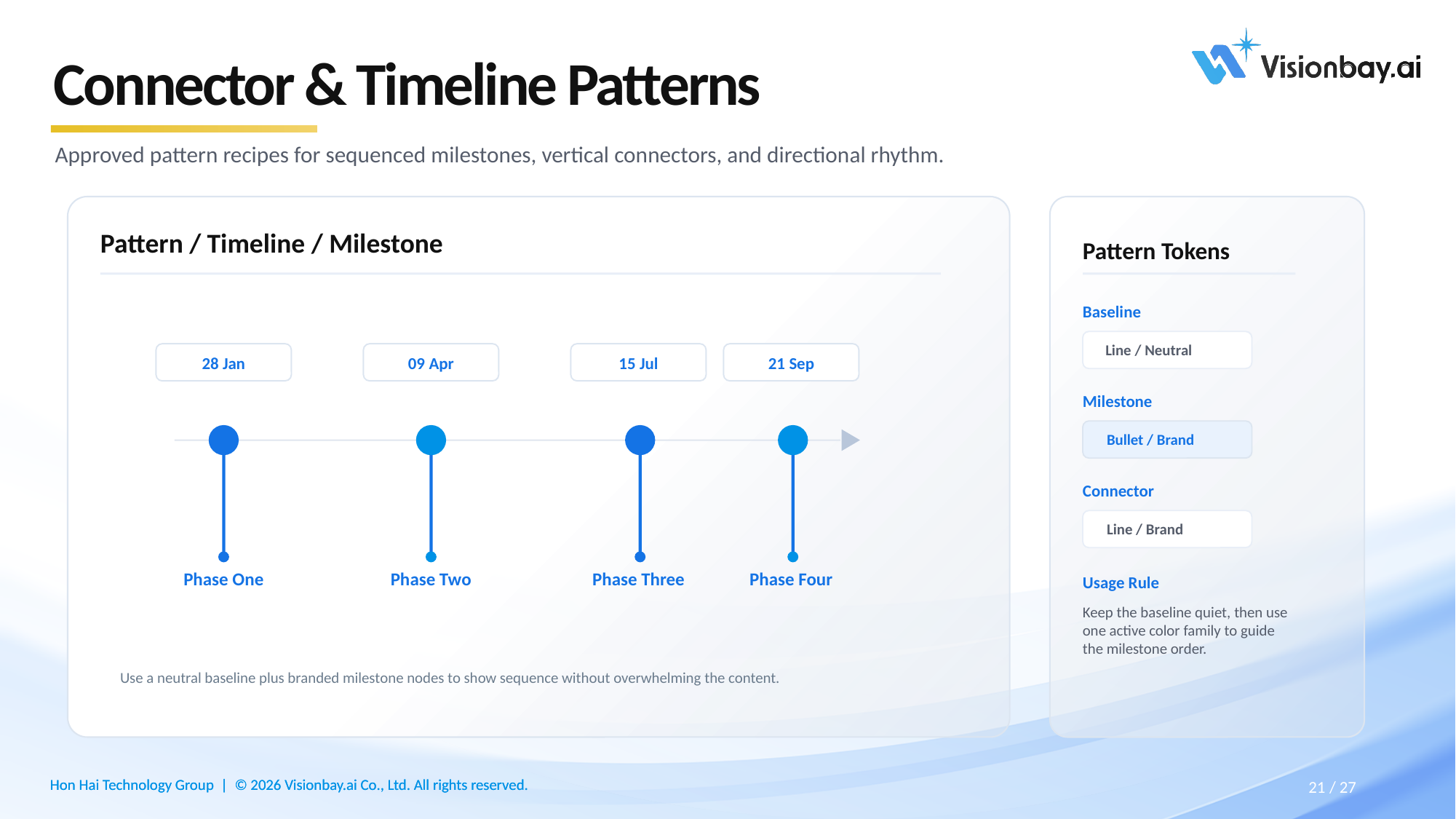

# Connector & Timeline Patterns
Approved pattern recipes for sequenced milestones, vertical connectors, and directional rhythm.

Pattern / Timeline / Milestone
Pattern Tokens

Baseline

Line / Neutral

28 Jan
09 Apr
15 Jul
21 Sep
Milestone

Bullet / Brand

Connector

Line / Brand

Phase One
Phase Two
Phase Three
Phase Four
Usage Rule
Keep the baseline quiet, then use one active color family to guide the milestone order.
Use a neutral baseline plus branded milestone nodes to show sequence without overwhelming the content.
27